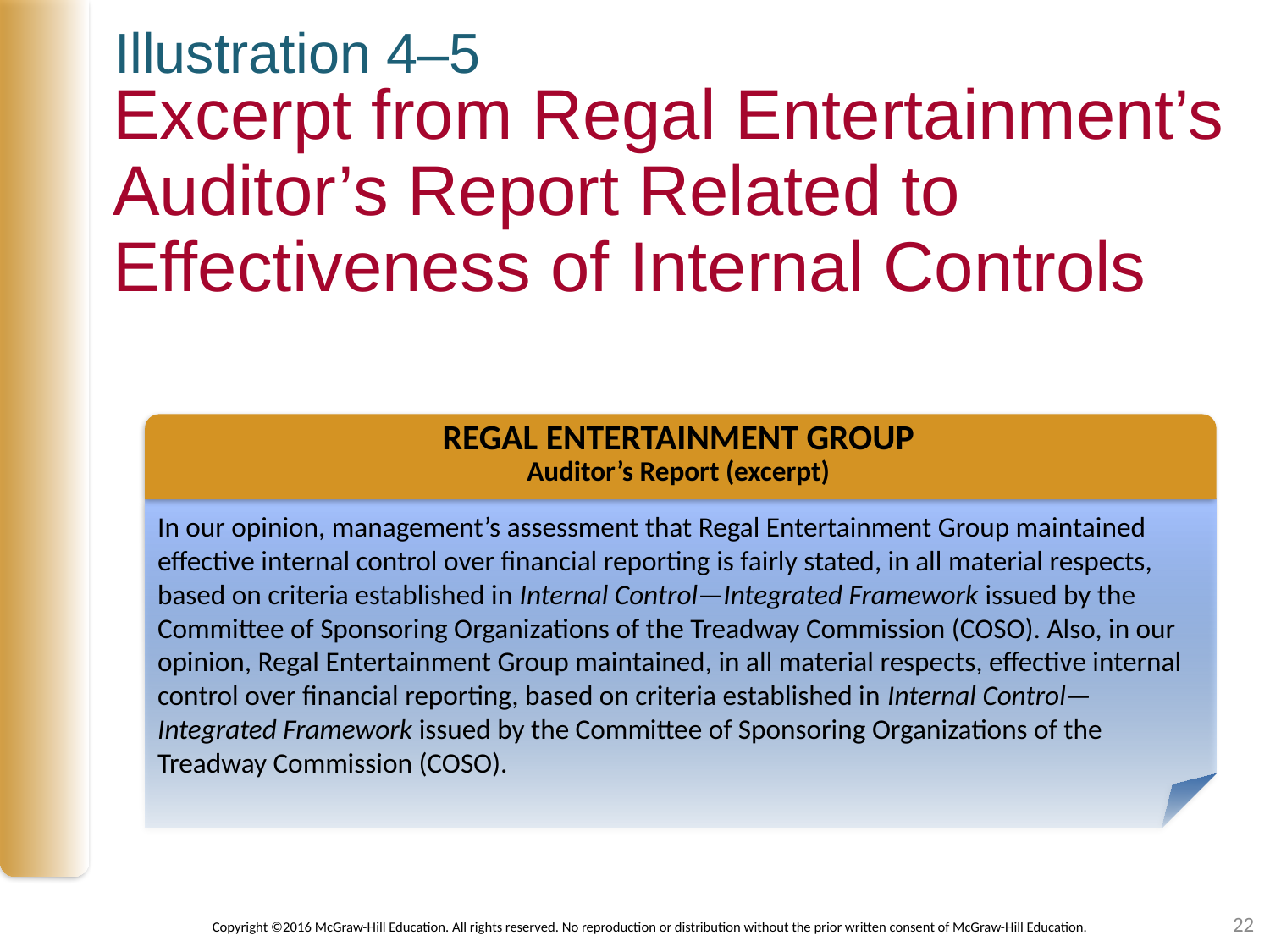

Illustration 4–5
# Excerpt from Regal Entertainment’s Auditor’s Report Related to Effectiveness of Internal Controls
REGAL ENTERTAINMENT GROUP
Auditor’s Report (excerpt)

In our opinion, management’s assessment that Regal Entertainment Group maintained effective internal control over financial reporting is fairly stated, in all material respects, based on criteria established in Internal Control—Integrated Framework issued by the Committee of Sponsoring Organizations of the Treadway Commission (COSO). Also, in our opinion, Regal Entertainment Group maintained, in all material respects, effective internal control over financial reporting, based on criteria established in Internal Control—Integrated Framework issued by the Committee of Sponsoring Organizations of the Treadway Commission (COSO).
22
Copyright ©2016 McGraw-Hill Education. All rights reserved. No reproduction or distribution without the prior written consent of McGraw-Hill Education.